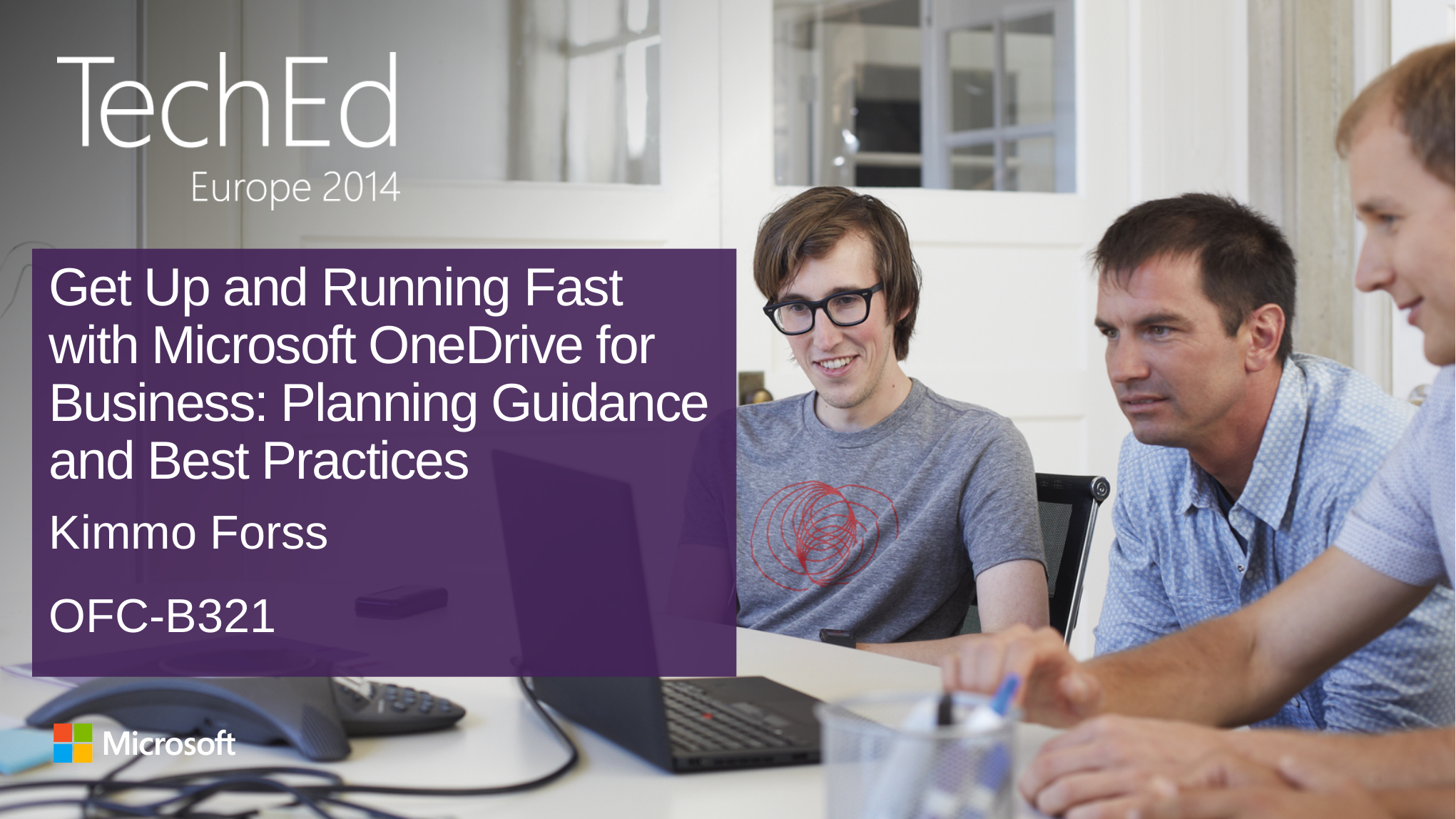

# Get Up and Running Fast with Microsoft OneDrive for Business: Planning Guidance and Best Practices
Kimmo Forss
OFC-B321